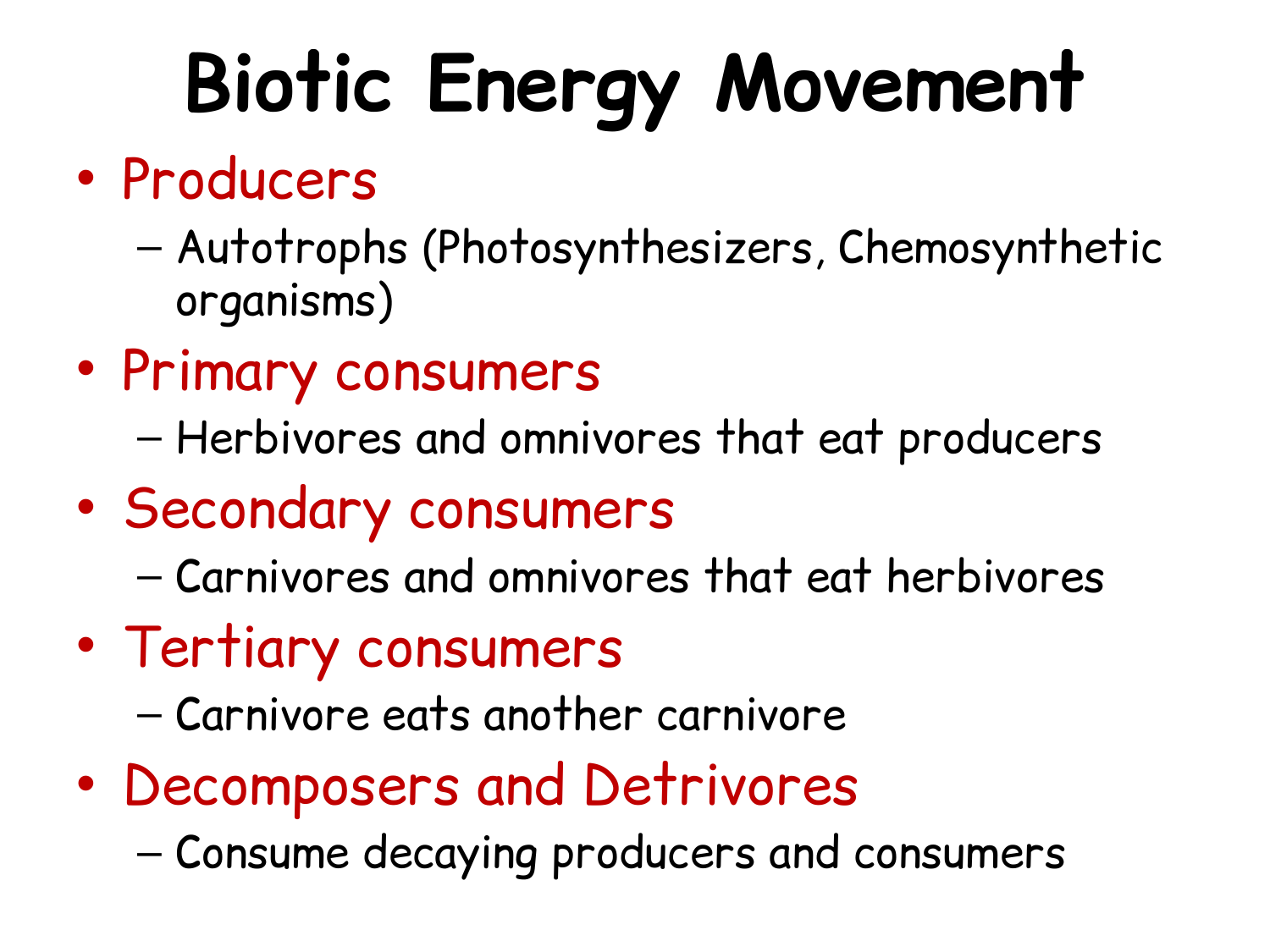

# Biotic Energy Movement
Producers
Autotrophs (Photosynthesizers, Chemosynthetic organisms)
Primary consumers
Herbivores and omnivores that eat producers
Secondary consumers
Carnivores and omnivores that eat herbivores
Tertiary consumers
Carnivore eats another carnivore
Decomposers and Detrivores
Consume decaying producers and consumers